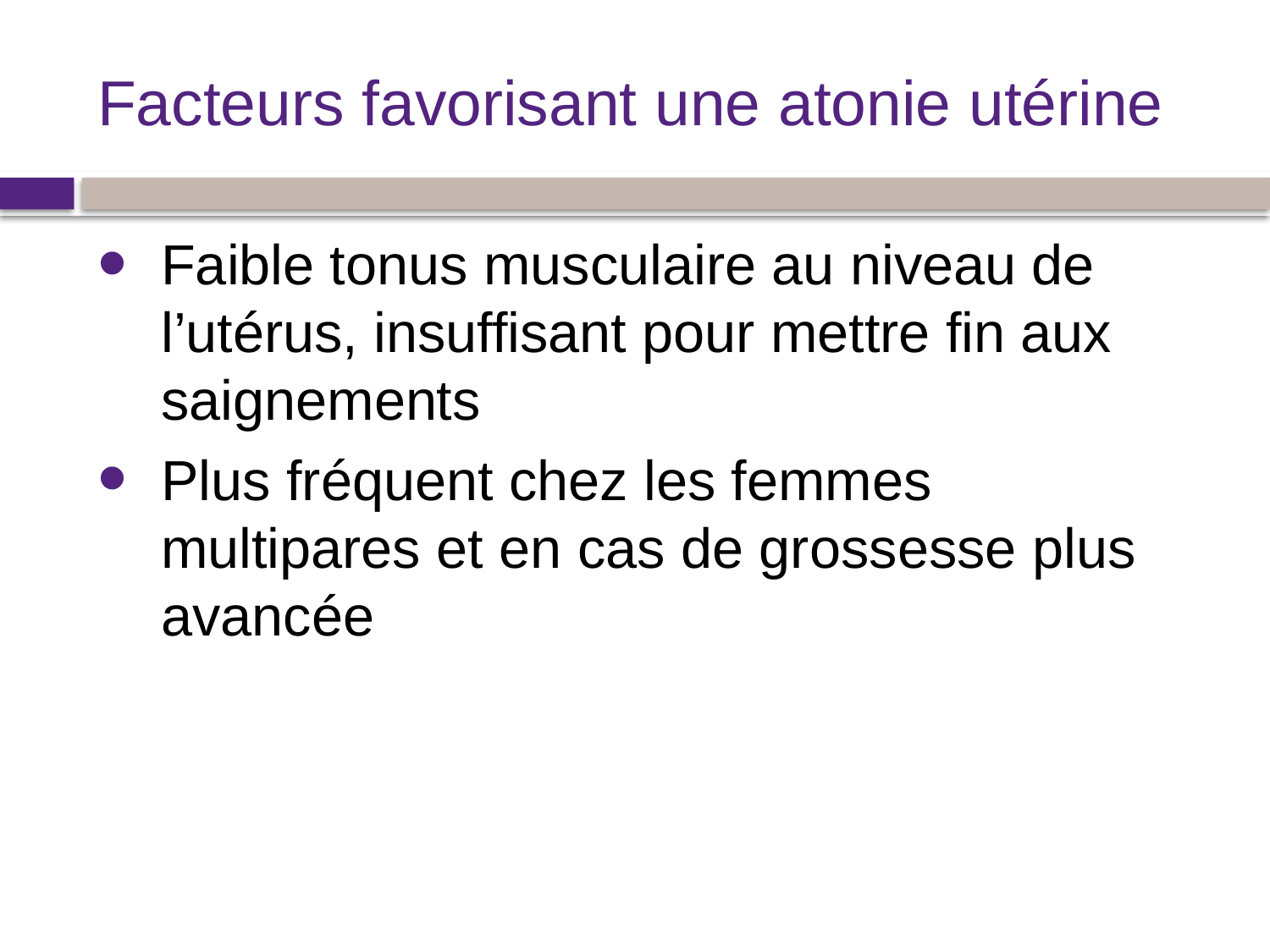

# Facteurs favorisant une atonie utérine
Faible tonus musculaire au niveau de l’utérus, insuffisant pour mettre fin aux saignements
Plus fréquent chez les femmes multipares et en cas de grossesse plus avancée